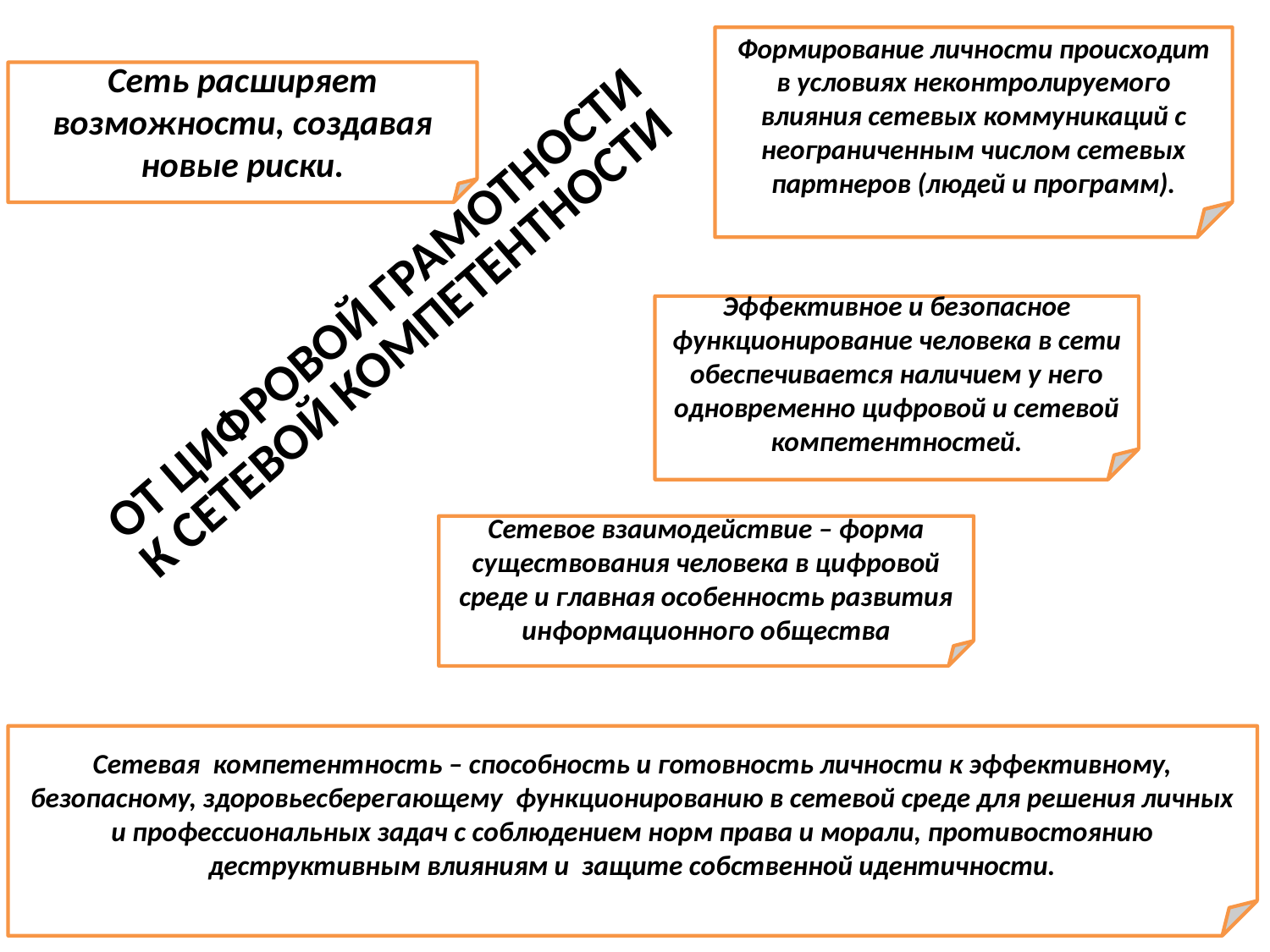

Формирование личности происходит в условиях неконтролируемого влияния сетевых коммуникаций с неограниченным числом сетевых партнеров (людей и программ).

Сеть расширяет возможности, создавая новые риски.

# ОТ ЦИФРОВОЙ ГРАМОТНОСТИ К СЕТЕВОЙ КОМПЕТЕНТНОСТИ
Эффективное и безопасное функционирование человека в сети обеспечивается наличием у него одновременно цифровой и сетевой компетентностей.
Сетевое взаимодействие – форма существования человека в цифровой среде и главная особенность развития информационного общества
Сетевая  компетентность – способность и готовность личности к эффективному, безопасному, здоровьесберегающему  функционированию в сетевой среде для решения личных и профессиональных задач с соблюдением норм права и морали, противостоянию деструктивным влияниям и  защите собственной идентичности.